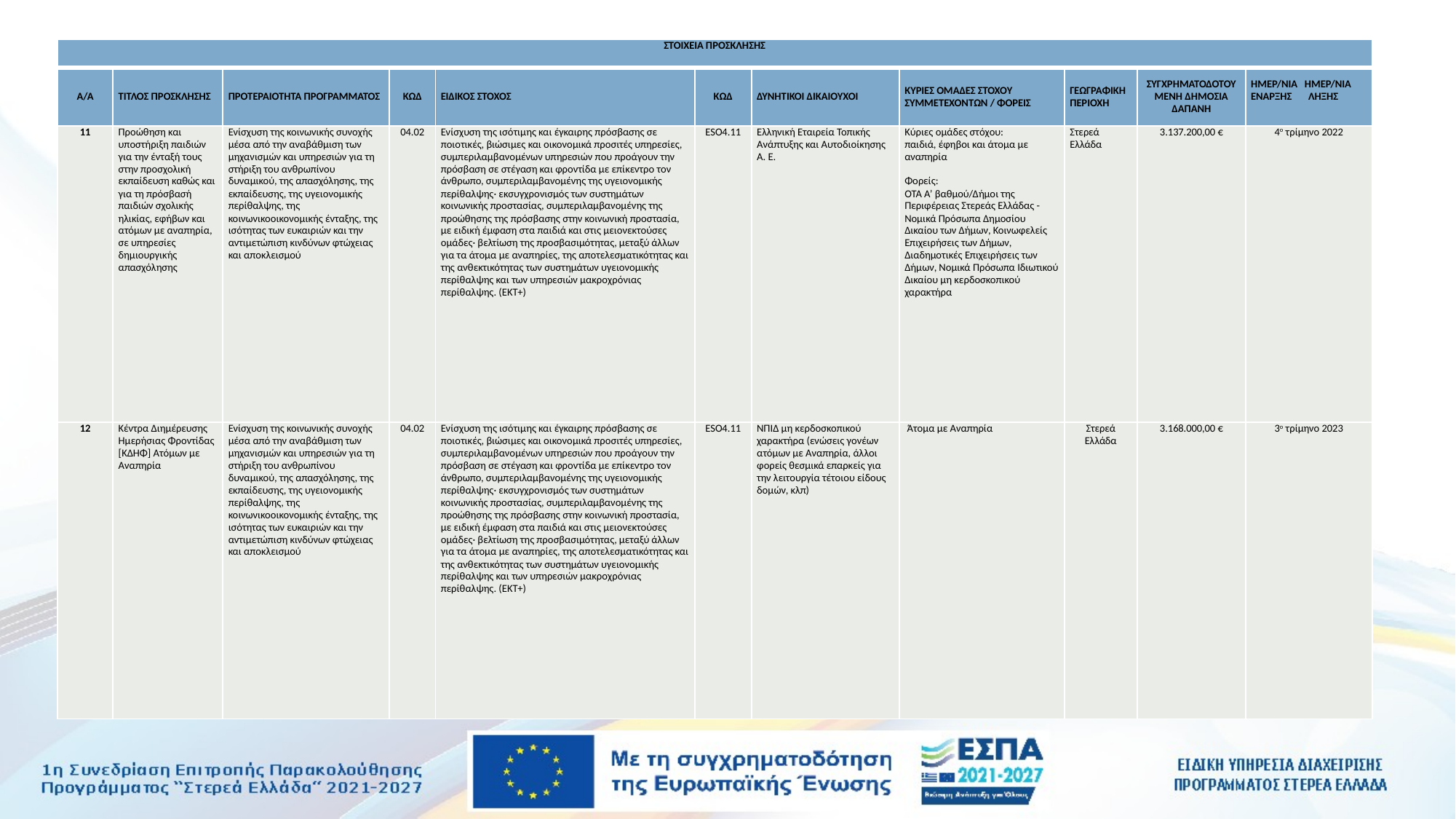

| ΣΤΟΙΧΕΙΑ ΠΡΟΣΚΛΗΣΗΣ |  |  |  |  |  |  |  |  |  |  |
| --- | --- | --- | --- | --- | --- | --- | --- | --- | --- | --- |
| Α/Α | ΤΙΤΛΟΣ ΠΡΟΣΚΛΗΣΗΣ | ΠΡΟΤΕΡΑΙΟΤΗΤΑ ΠΡΟΓΡΑΜΜΑΤΟΣ | ΚΩΔ | ΕΙΔΙΚΟΣ ΣΤΟΧΟΣ | ΚΩΔ | ΔΥΝΗΤΙΚΟΙ ΔΙΚΑΙΟΥΧΟΙ | ΚΥΡΙΕΣ ΟΜΑΔΕΣ ΣΤΟΧΟΥ ΣΥΜΜΕΤΕΧΟΝΤΩΝ / ΦΟΡΕΙΣ | ΓΕΩΓΡΑΦΙΚΗ ΠΕΡΙΟΧΗ | ΣΥΓΧΡΗΜΑΤΟΔΟΤΟΥΜΕΝΗ ΔΗΜΟΣΙΑ ΔΑΠΑΝΗ | ΗΜΕΡ/ΝΙΑ ΗΜΕΡ/ΝΙΑ ΕΝΑΡΞΗΣ ΛΗΞΗΣ |
| 11 | Προώθηση και υποστήριξη παιδιών για την ένταξή τους στην προσχολική εκπαίδευση καθώς και για τη πρόσβασή παιδιών σχολικής ηλικίας, εφήβων και ατόμων με αναπηρία, σε υπηρεσίες δημιουργικής απασχόλησης | Ενίσχυση της κοινωνικής συνοχής μέσα από την αναβάθμιση των μηχανισμών και υπηρεσιών για τη στήριξη του ανθρωπίνου δυναμικού, της απασχόλησης, της εκπαίδευσης, της υγειονομικής περίθαλψης, της κοινωνικοοικονομικής ένταξης, της ισότητας των ευκαιριών και την αντιμετώπιση κινδύνων φτώχειας και αποκλεισμού | 04.02 | Ενίσχυση της ισότιμης και έγκαιρης πρόσβασης σε ποιοτικές, βιώσιμες και οικονομικά προσιτές υπηρεσίες, συμπεριλαμβανομένων υπηρεσιών που προάγουν την πρόσβαση σε στέγαση και φροντίδα με επίκεντρο τον άνθρωπο, συμπεριλαμβανομένης της υγειονομικής περίθαλψης· εκσυγχρονισμός των συστημάτων κοινωνικής προστασίας, συμπεριλαμβανομένης της προώθησης της πρόσβασης στην κοινωνική προστασία, με ειδική έμφαση στα παιδιά και στις μειονεκτούσες ομάδες· βελτίωση της προσβασιμότητας, μεταξύ άλλων για τα άτομα με αναπηρίες, της αποτελεσματικότητας και της ανθεκτικότητας των συστημάτων υγειονομικής περίθαλψης και των υπηρεσιών μακροχρόνιας περίθαλψης. (ΕΚΤ+) | ESO4.11 | Ελληνική Εταιρεία Τοπικής Ανάπτυξης και Αυτοδιοίκησης Α. Ε. | Κύριες ομάδες στόχου: παιδιά, έφηβοι και άτομα με αναπηρία   Φορείς: ΟΤΑ Α’ βαθμού/Δήμοι της Περιφέρειας Στερεάς Ελλάδας - Νομικά Πρόσωπα Δημοσίου Δικαίου των Δήμων, Κοινωφελείς Επιχειρήσεις των Δήμων, Διαδημοτικές Επιχειρήσεις των Δήμων, Νομικά Πρόσωπα Ιδιωτικού Δικαίου μη κερδοσκοπικού χαρακτήρα | Στερεά Ελλάδα | 3.137.200,00 € | 4ο τρίμηνο 2022 |
| 12 | Κέντρα Διημέρευσης Ημερήσιας Φροντίδας [ΚΔΗΦ] Ατόμων με Αναπηρία | Ενίσχυση της κοινωνικής συνοχής μέσα από την αναβάθμιση των μηχανισμών και υπηρεσιών για τη στήριξη του ανθρωπίνου δυναμικού, της απασχόλησης, της εκπαίδευσης, της υγειονομικής περίθαλψης, της κοινωνικοοικονομικής ένταξης, της ισότητας των ευκαιριών και την αντιμετώπιση κινδύνων φτώχειας και αποκλεισμού | 04.02 | Ενίσχυση της ισότιμης και έγκαιρης πρόσβασης σε ποιοτικές, βιώσιμες και οικονομικά προσιτές υπηρεσίες, συμπεριλαμβανομένων υπηρεσιών που προάγουν την πρόσβαση σε στέγαση και φροντίδα με επίκεντρο τον άνθρωπο, συμπεριλαμβανομένης της υγειονομικής περίθαλψης· εκσυγχρονισμός των συστημάτων κοινωνικής προστασίας, συμπεριλαμβανομένης της προώθησης της πρόσβασης στην κοινωνική προστασία, με ειδική έμφαση στα παιδιά και στις μειονεκτούσες ομάδες· βελτίωση της προσβασιμότητας, μεταξύ άλλων για τα άτομα με αναπηρίες, της αποτελεσματικότητας και της ανθεκτικότητας των συστημάτων υγειονομικής περίθαλψης και των υπηρεσιών μακροχρόνιας περίθαλψης. (ΕΚΤ+) | ESO4.11 | ΝΠΙΔ μη κερδοσκοπικού χαρακτήρα (ενώσεις γονέων ατόμων με Αναπηρία, άλλοι φορείς θεσμικά επαρκείς για την λειτουργία τέτοιου είδους δομών, κλπ) | Άτομα με Αναπηρία | Στερεά Ελλάδα | 3.168.000,00 € | 3ο τρίμηνο 2023 |